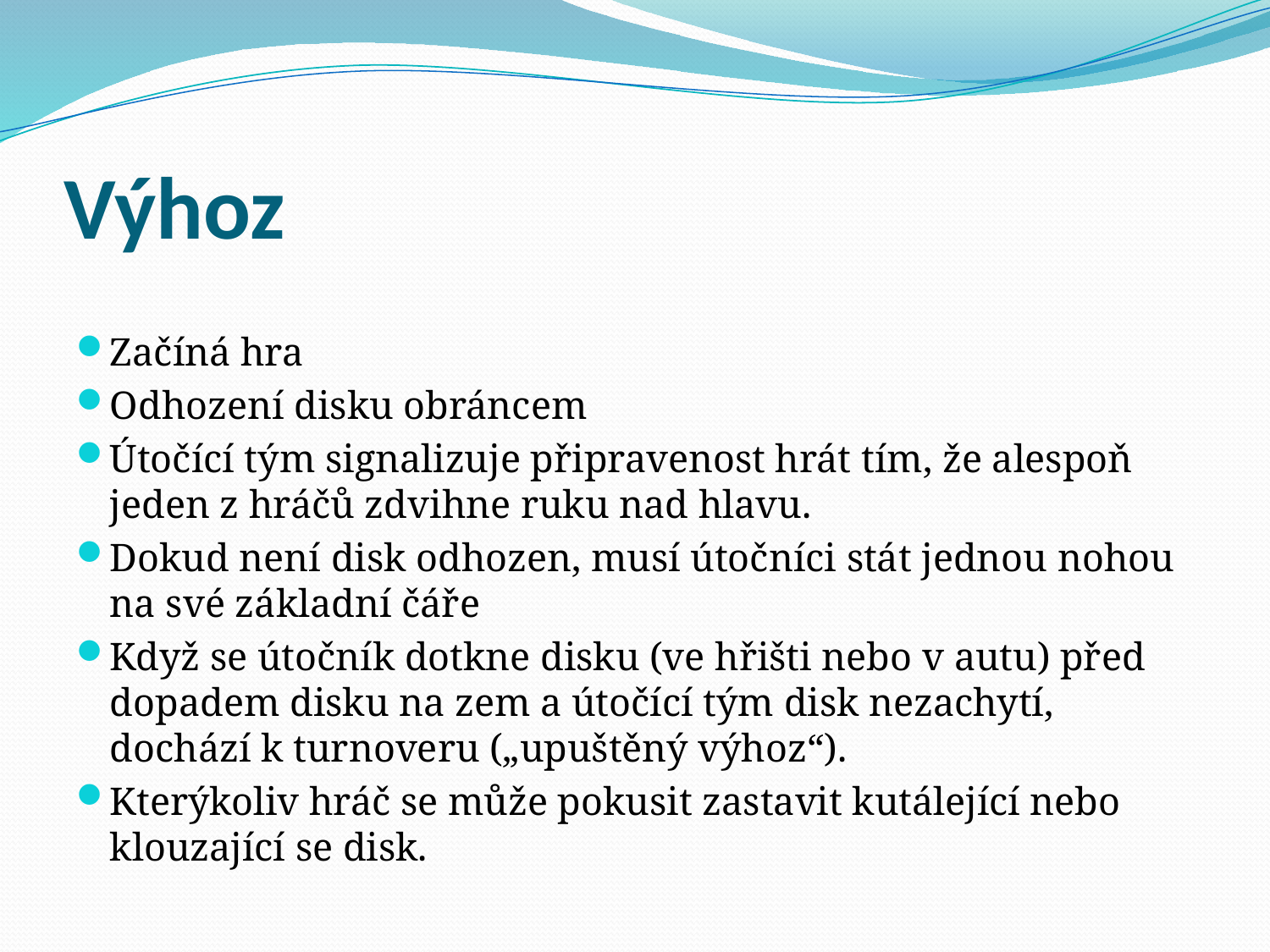

# Výhoz

Začíná hra
Odhození disku obráncem
Útočící tým signalizuje připravenost hrát tím, že alespoň jeden z hráčů zdvihne ruku nad hlavu.
Dokud není disk odhozen, musí útočníci stát jednou nohou na své základní čáře
Když se útočník dotkne disku (ve hřišti nebo v autu) před dopadem disku na zem a útočící tým disk nezachytí, dochází k turnoveru („upuštěný výhoz“).
Kterýkoliv hráč se může pokusit zastavit kutálející nebo klouzající se disk.